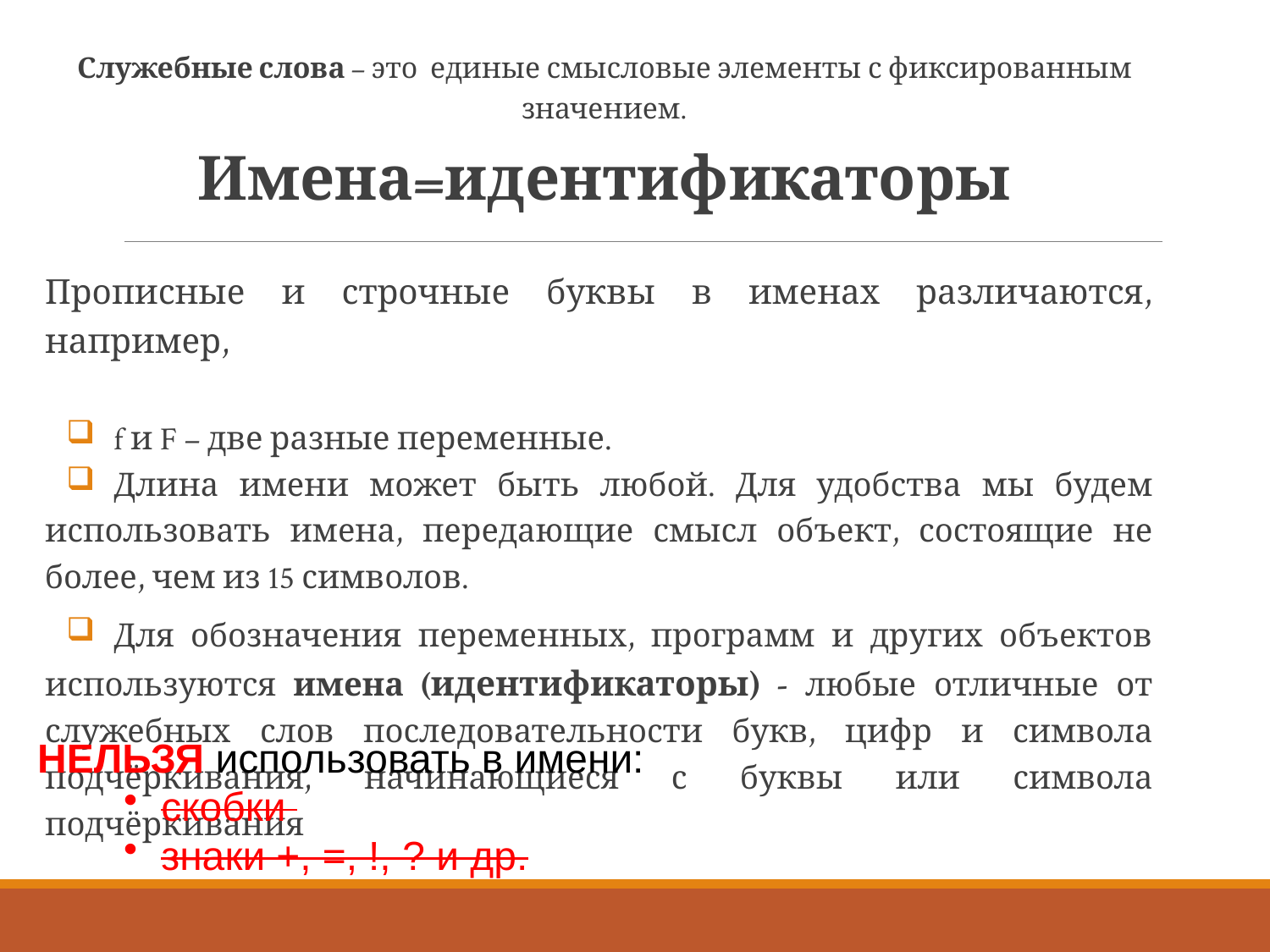

Служебные слова – это  единые смысловые элементы с фиксированным значением.
Имена=идентификаторы

Прописные и строчные буквы в именах различаются, например,

f и F – две разные переменные.
Длина имени может быть любой. Для удобства мы будем использовать имена, передающие смысл объект, состоящие не более, чем из 15 символов.
Для обозначения переменных, программ и других объектов используются имена (идентификаторы) - любые отличные от служебных слов последовательности букв, цифр и символа подчёркивания, начинающиеся с буквы или символа подчёркивания
НЕЛЬЗЯ использовать в имени:
скобки
знаки +, =, !, ? и др.